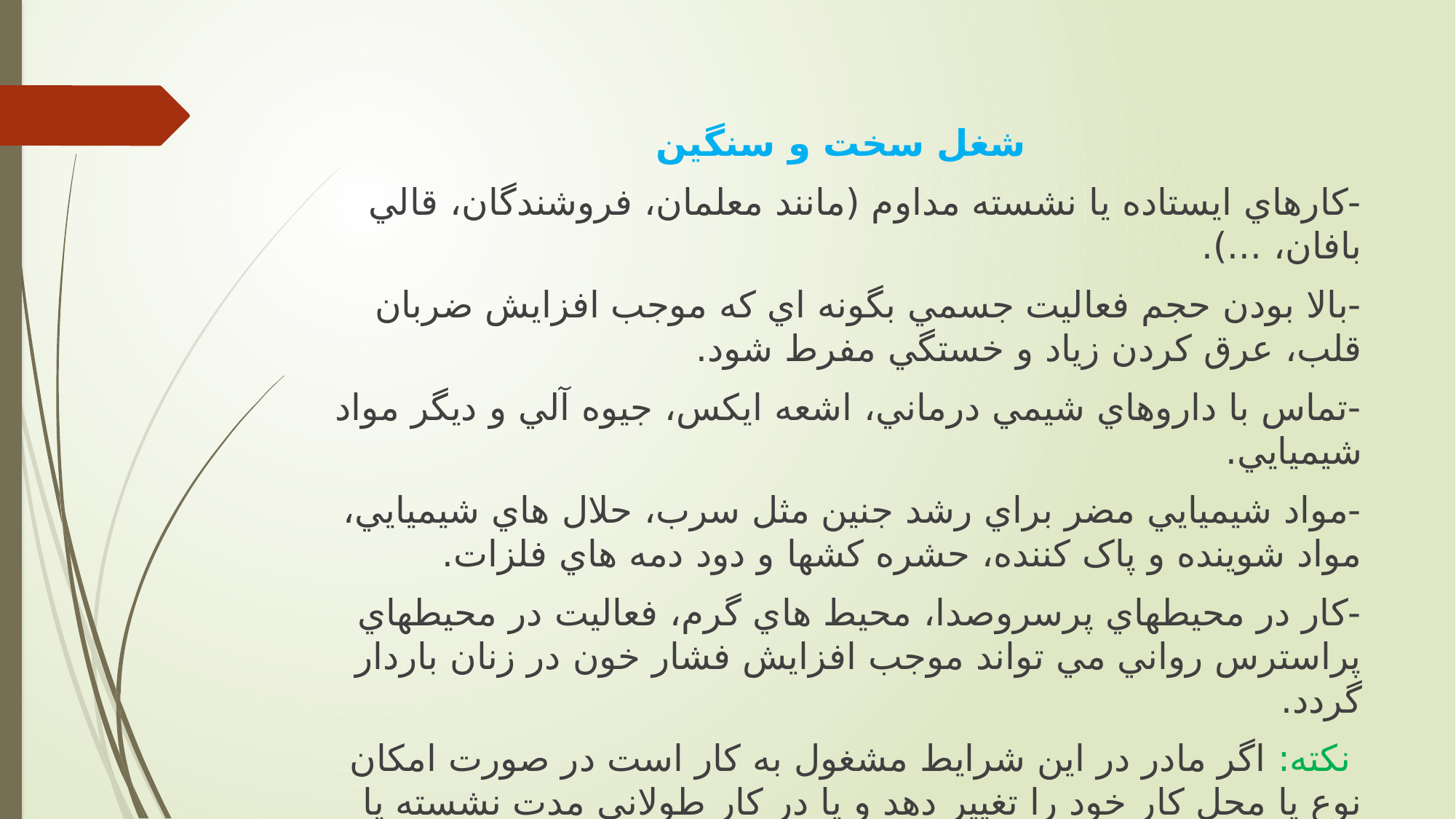

شغل سخت و سنگین
-کارهاي ايستاده يا نشسته مداوم (مانند معلمان، فروشندگان، قالي بافان، ...).
-بالا بودن حجم فعالیت جسمي بگونه اي که موجب افزايش ضربان قلب، عرق کردن زياد و خستگي مفرط شود.
-تماس با داروهاي شیمي درماني، اشعه ايکس، جیوه آلي و ديگر مواد شیمیايي.
-مواد شیمیايي مضر براي رشد جنین مثل سرب، حلال هاي شیمیايي، مواد شوينده و پاک کننده، حشره کشها و دود دمه هاي فلزات.
-کار در محیطهاي پرسروصدا، محیط هاي گرم، فعالیت در محیطهاي پراسترس رواني مي تواند موجب افزايش فشار خون در زنان باردار گردد.
 نکته: اگر مادر در اين شرايط مشغول به کار است در صورت امکان نوع يا محل کار خود را تغییر دهد و يا در کار طولاني مدت نشسته يا ايستاده، هر 3 ساعت يك بار تغییر وضعیت ده